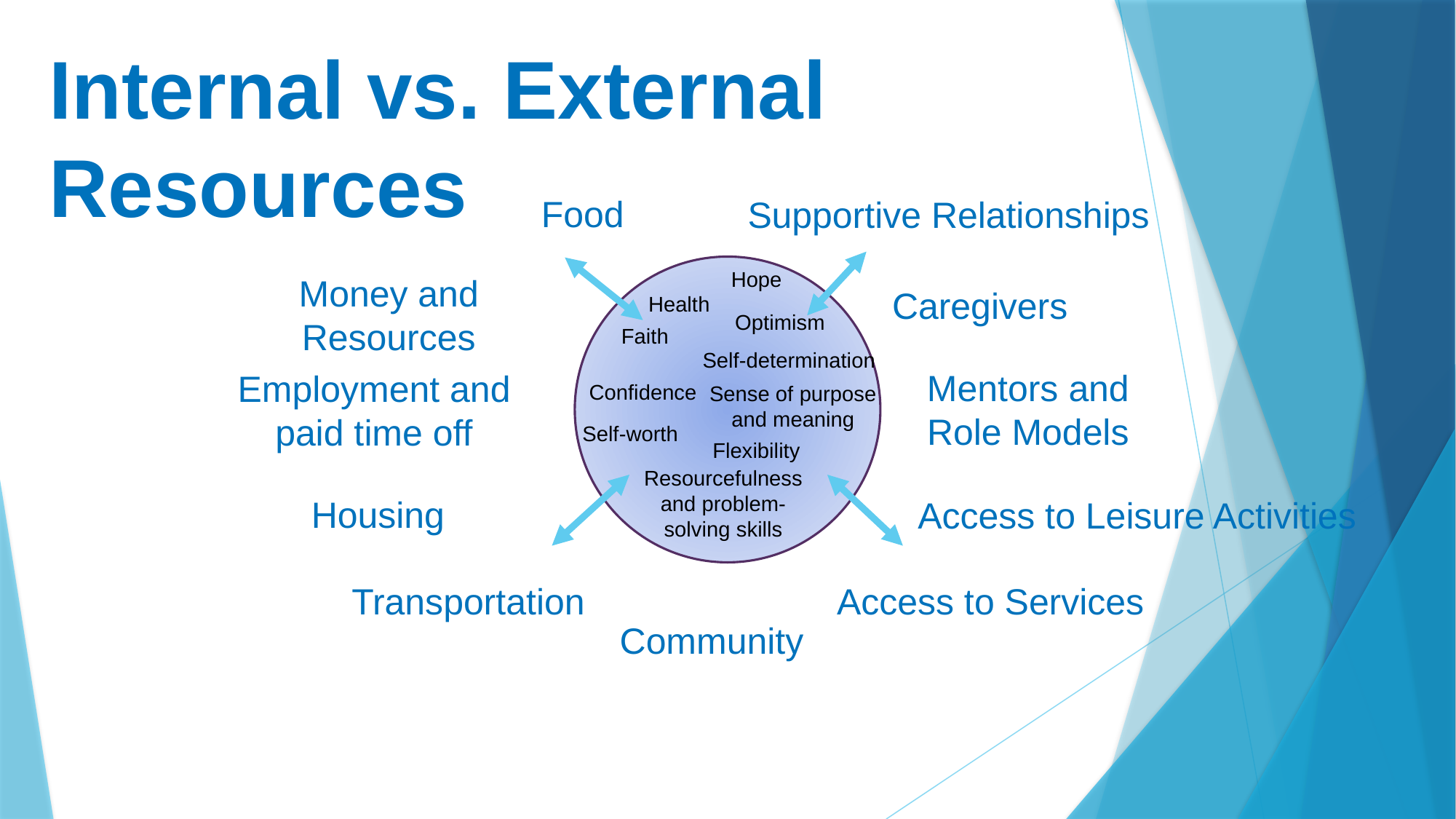

Internal vs. External Resources
Food
Supportive Relationships

Hope
Money and Resources
Caregivers
Health
Optimism
Faith
Self-determination
Mentors and Role Models
Employment and paid time off
Confidence
Sense of purpose and meaning
Self-worth
Flexibility
Resourcefulness and problem-solving skills
Housing
Access to Leisure Activities
Transportation
Access to Services
Community